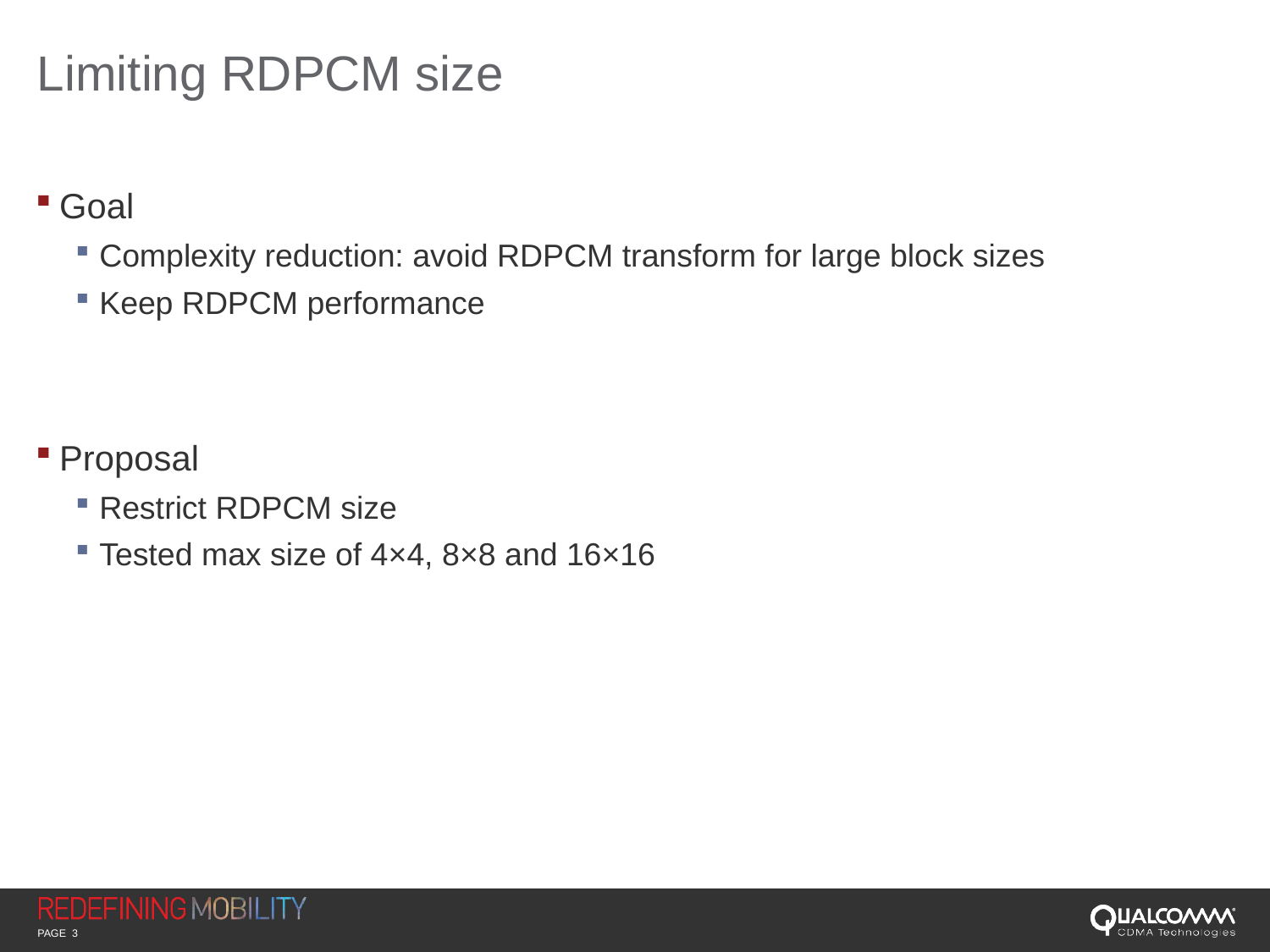

# Limiting RDPCM size

Goal
Complexity reduction: avoid RDPCM transform for large block sizes
Keep RDPCM performance

Proposal
Restrict RDPCM size
Tested max size of 4×4, 8×8 and 16×16